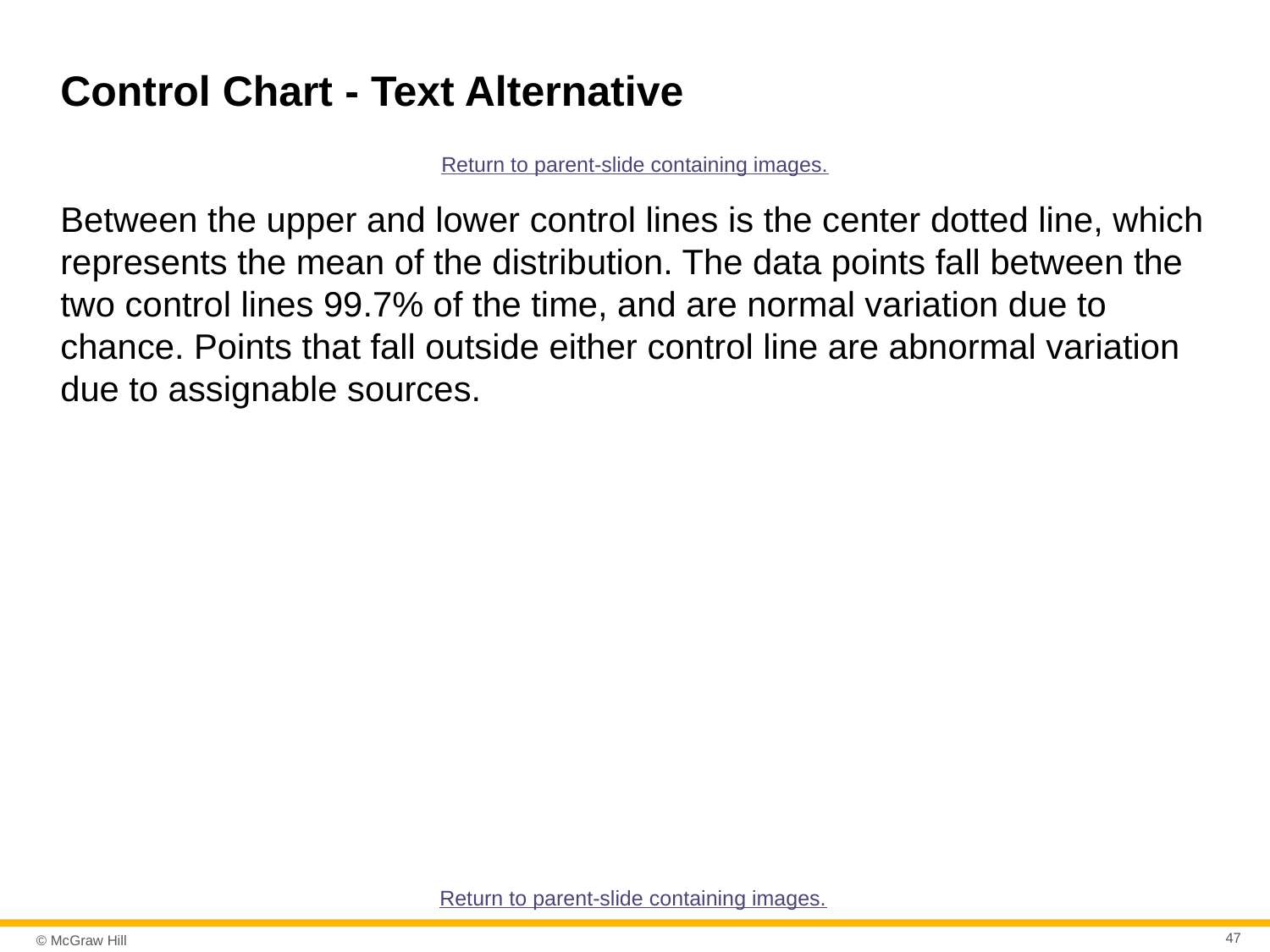

# Control Chart - Text Alternative
Return to parent-slide containing images.
Between the upper and lower control lines is the center dotted line, which represents the mean of the distribution. The data points fall between the two control lines 99.7% of the time, and are normal variation due to chance. Points that fall outside either control line are abnormal variation due to assignable sources.
Return to parent-slide containing images.